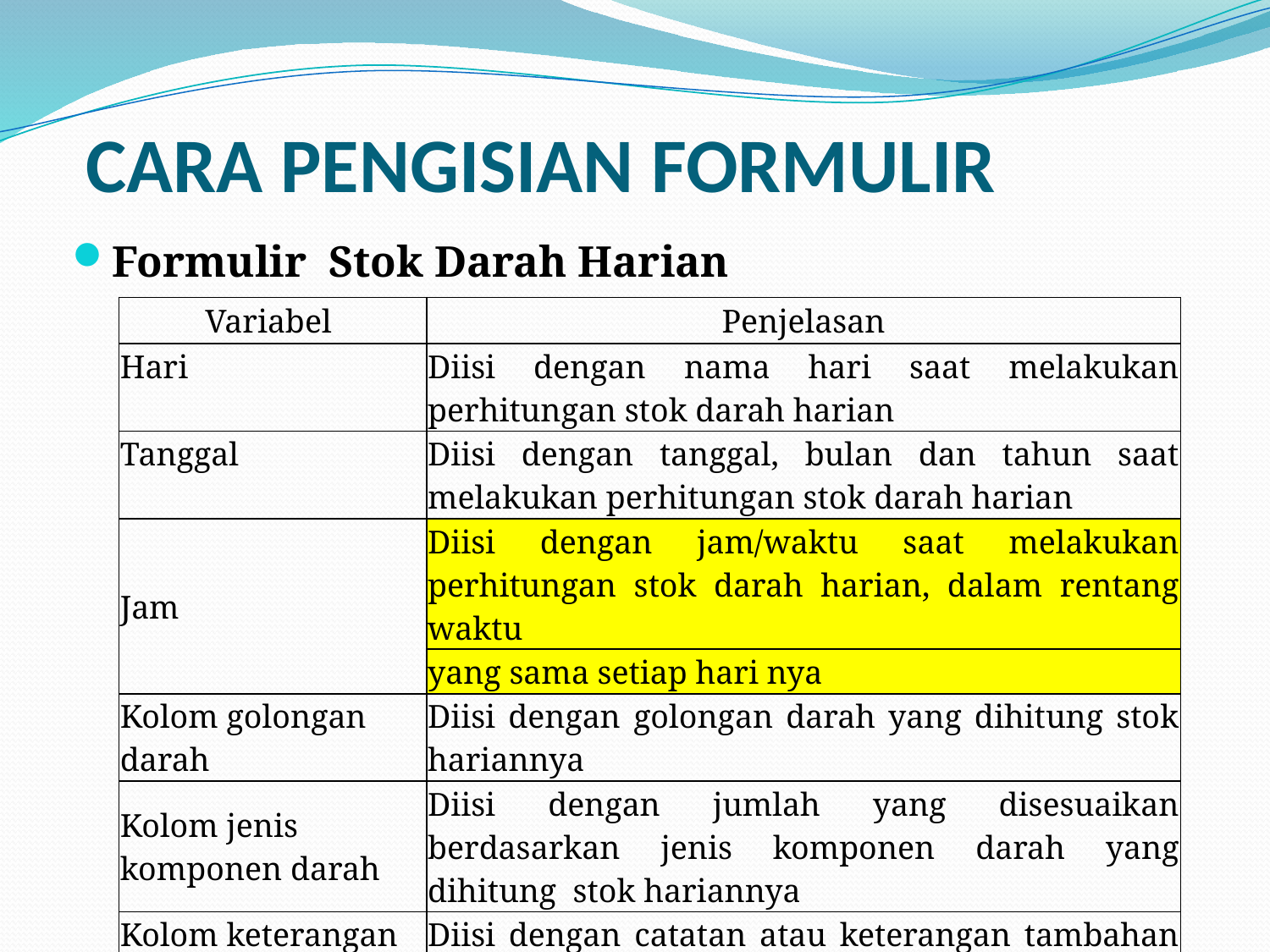

# CARA PENGISIAN FORMULIR
Formulir  Stok Darah Harian

| Variabel | Penjelasan |
| --- | --- |
| Hari | Diisi dengan nama hari saat melakukan perhitungan stok darah harian |
| Tanggal | Diisi dengan tanggal, bulan dan tahun saat melakukan perhitungan stok darah harian |
| Jam | Diisi dengan jam/waktu saat melakukan perhitungan stok darah harian, dalam rentang waktu |
|  | yang sama setiap hari nya |
| Kolom golongan darah | Diisi dengan golongan darah yang dihitung stok hariannya |
| Kolom jenis komponen darah | Diisi dengan jumlah yang disesuaikan berdasarkan jenis komponen darah yang dihitung stok hariannya |
| Kolom keterangan | Diisi dengan catatan atau keterangan tambahan yang menunjang laporan stok darah harian |
| Seksi penyimpanan dan distribusi darah | Diisi dengan tanda tangan dilengkapi dengan nama jelas pembuat laporan stok darah harian |